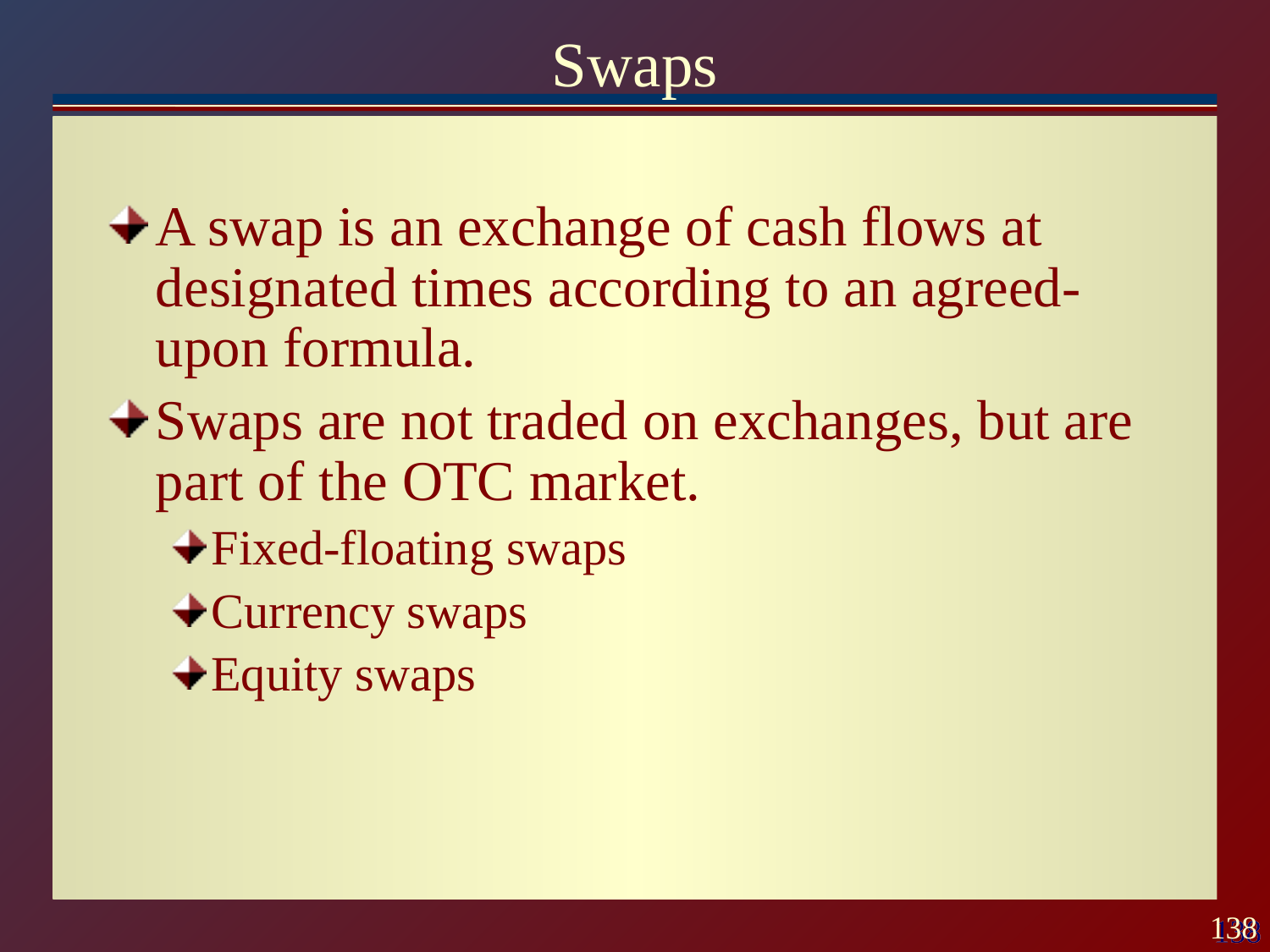

# Swaps
A swap is an exchange of cash flows at designated times according to an agreed-upon formula.
Swaps are not traded on exchanges, but are part of the OTC market.
Fixed-floating swaps
Currency swaps
Equity swaps